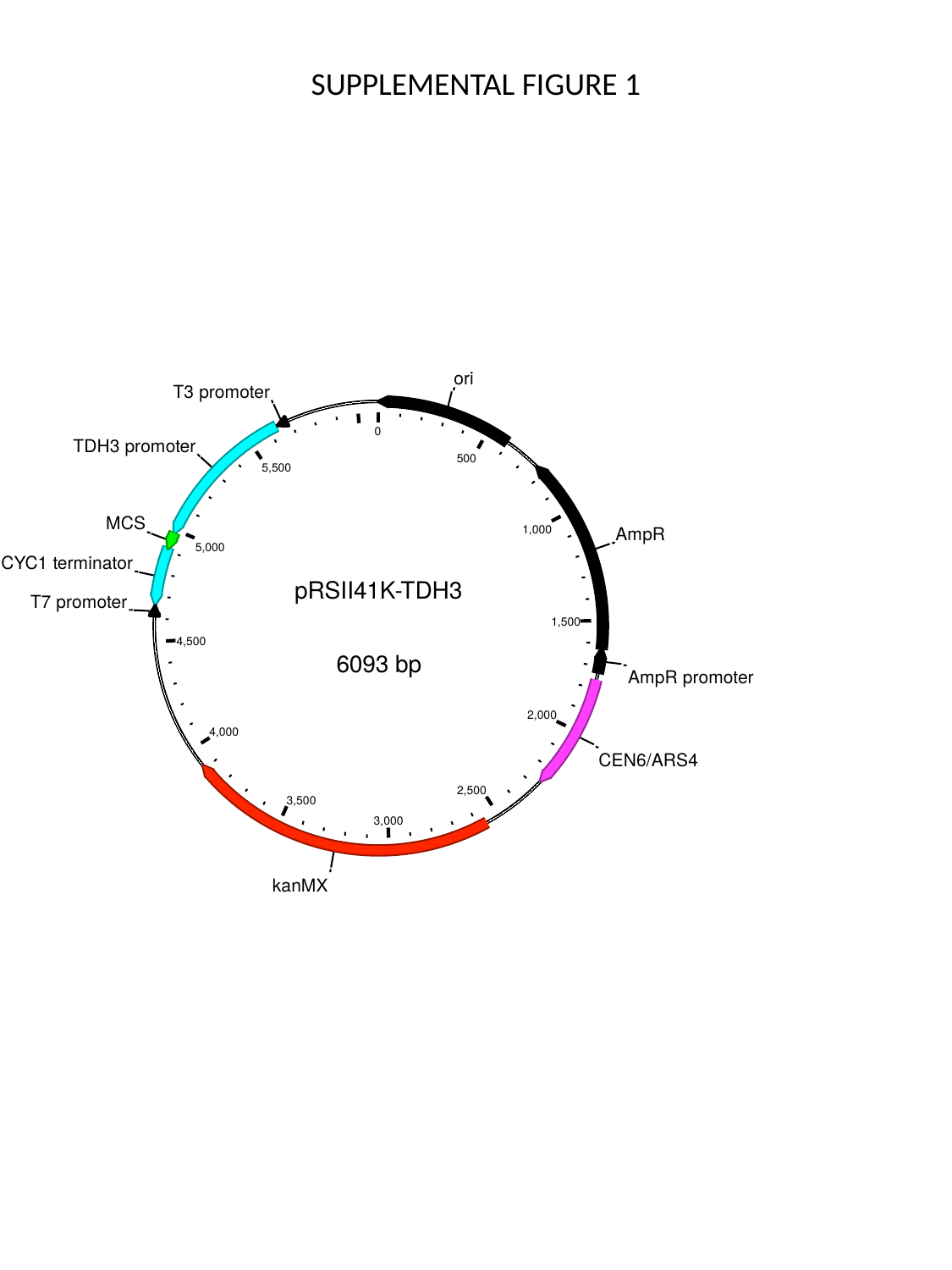

SUPPLEMENTAL FIGURE 1
ori
T3 promoter

0

TDH3 promoter

500

5,500

MCS

1,000
AmpR

5,000

CYC1 terminator

pRSII41K-TDH3

T7 promoter

1,500

4,500

6093 bp

AmpR promoter

2,000

4,000

CEN6/ARS4

2,500

3,500

3,000

kanMX